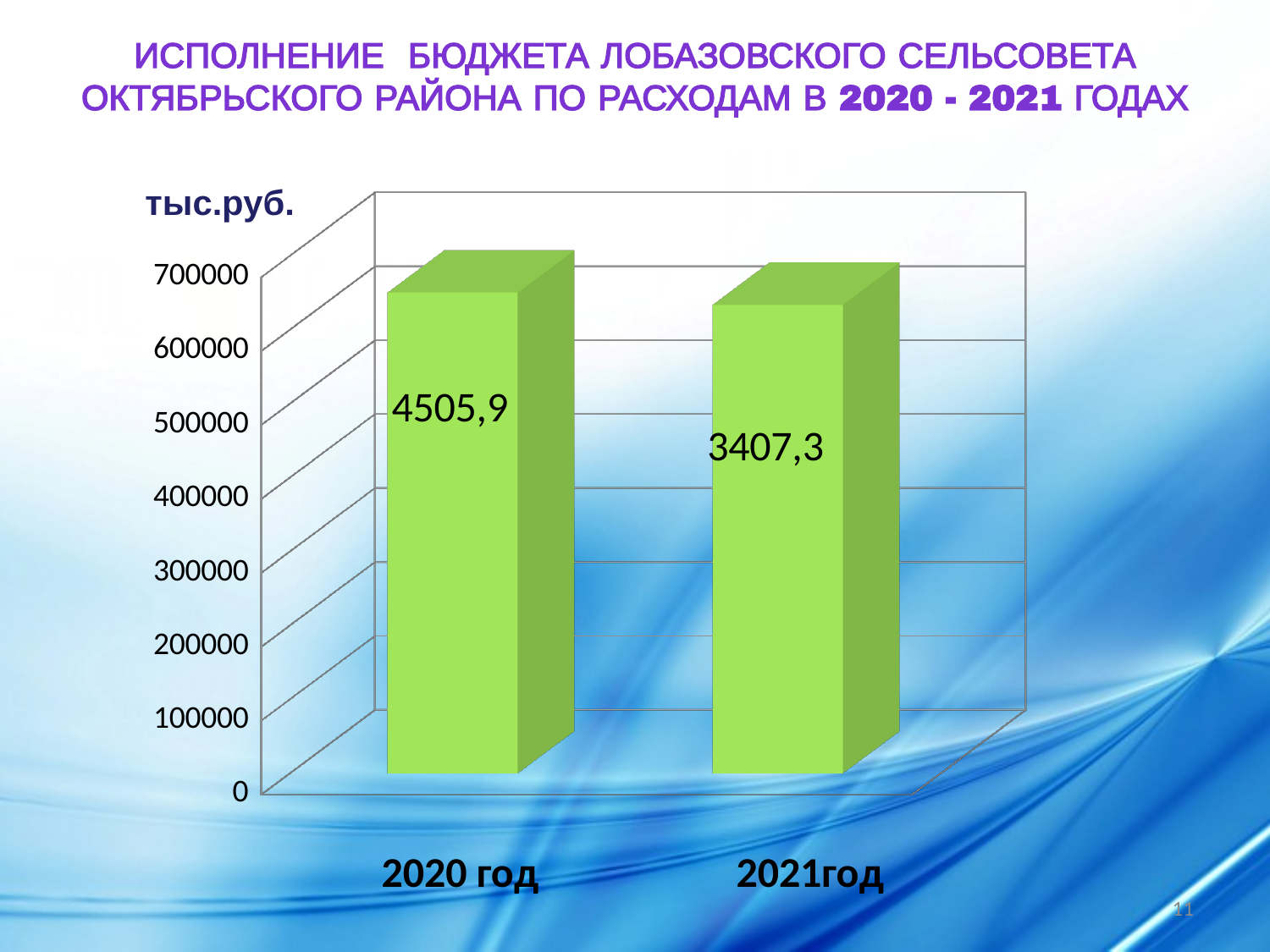

Исполнение  бюджета Лобазовского СЕЛЬСОВЕТА октябрьского района по расходам в 2020 - 2021 годах
тыс.руб.

[unsupported chart]

2020 год
2021год
11